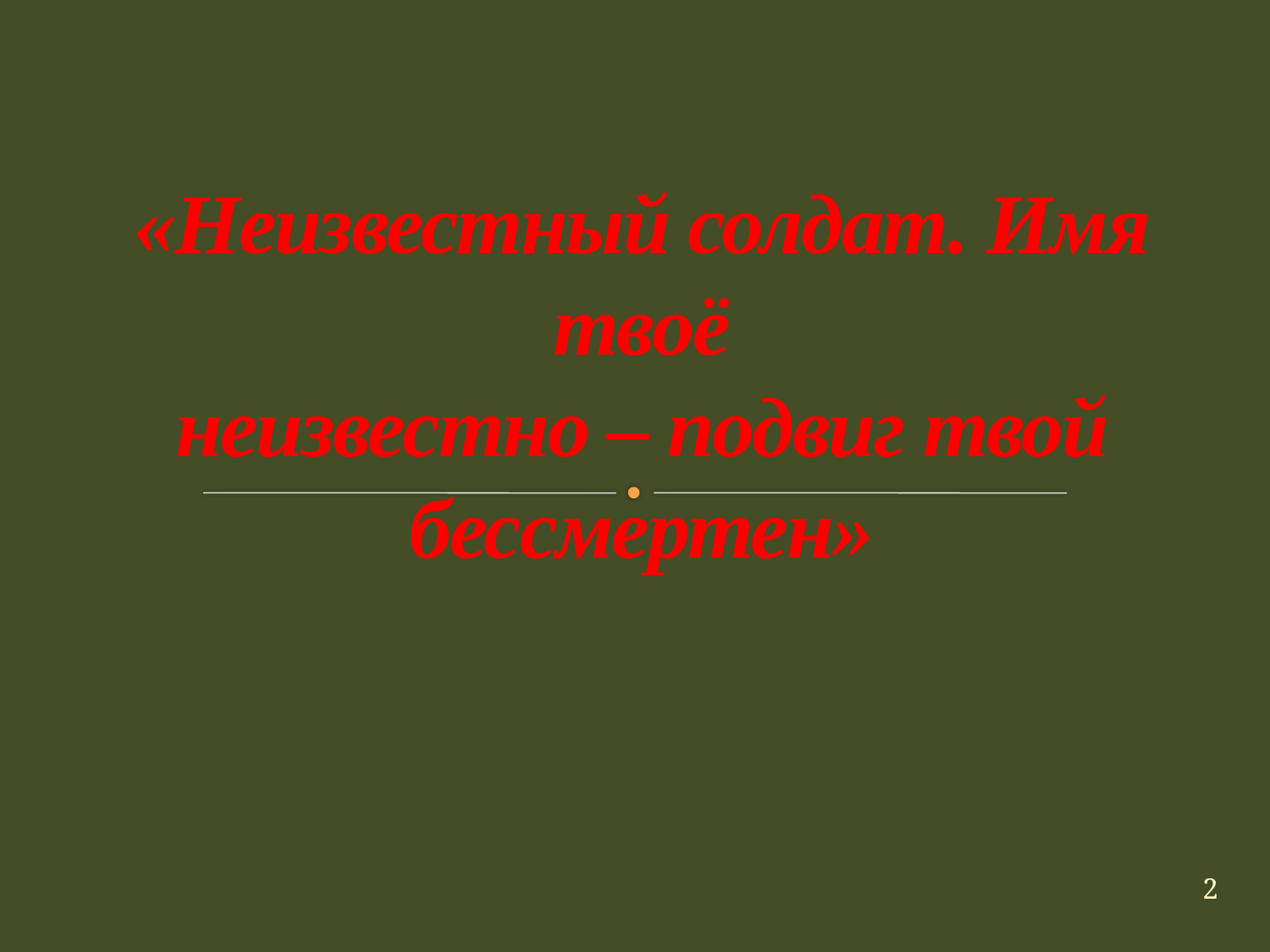

# «Неизвестный солдат. Имя твоё неизвестно – подвиг твой бессмертен»
2